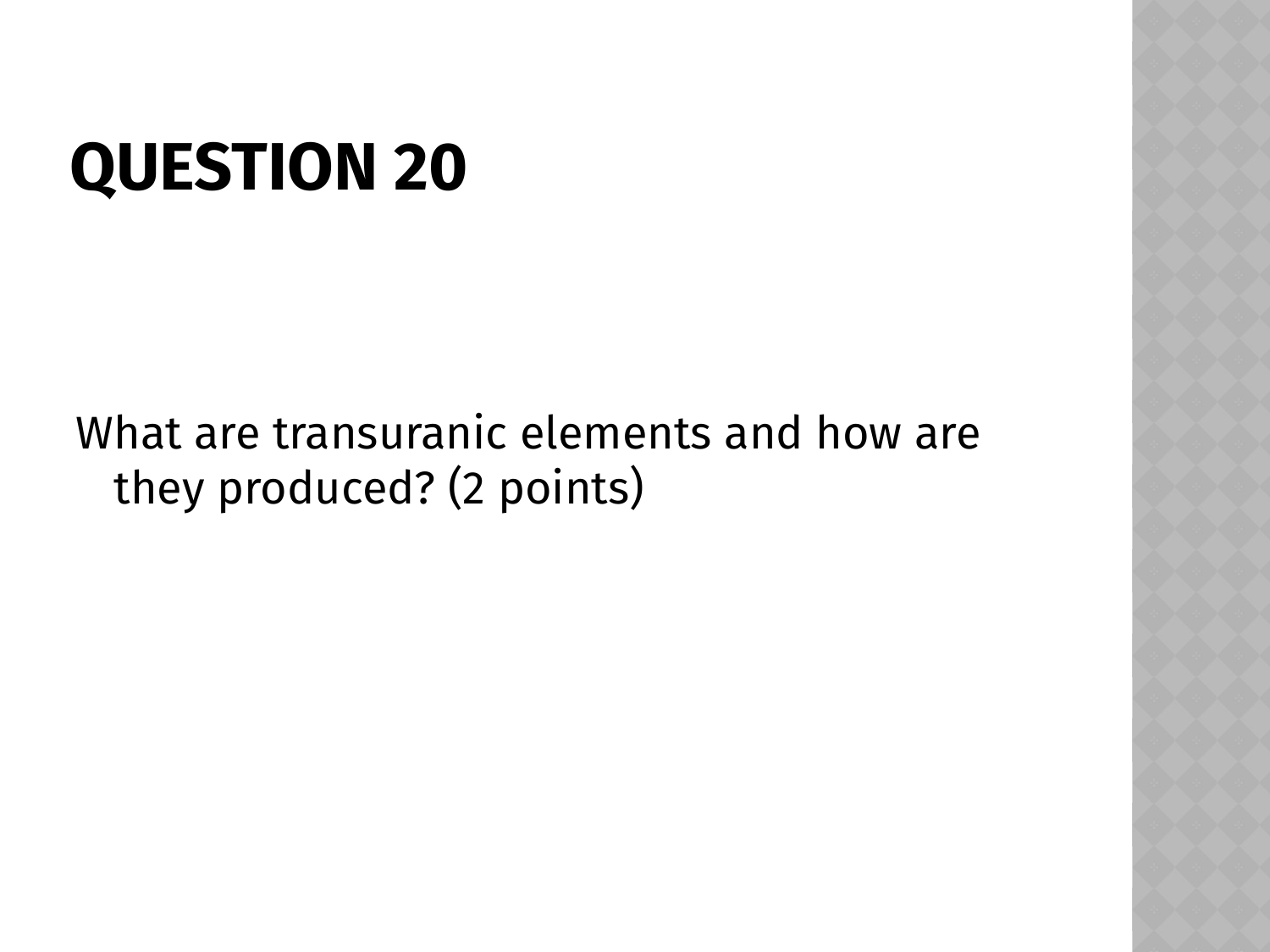

# Question 20
What are transuranic elements and how are they produced? (2 points)